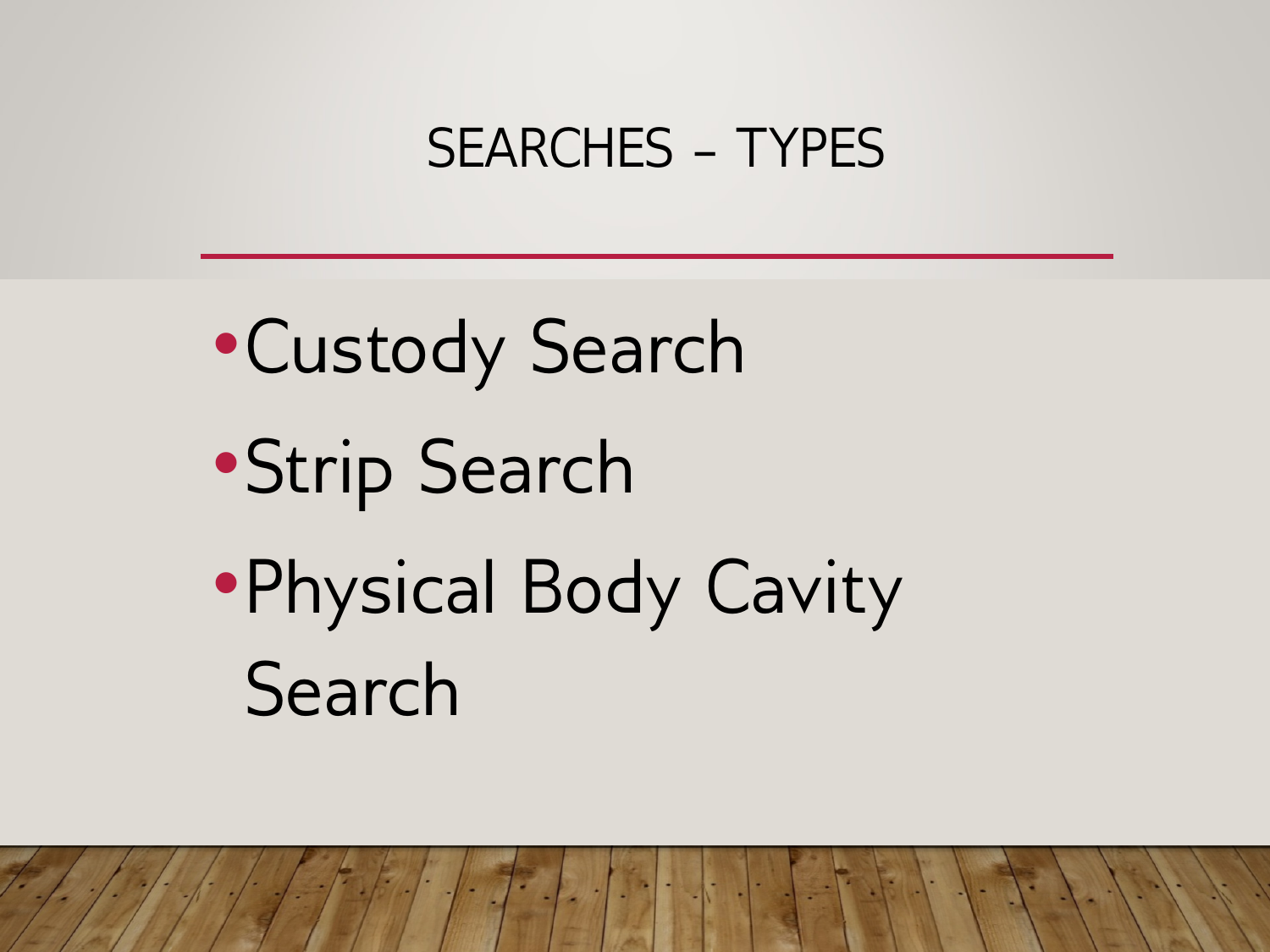

# SEARCHES – TYPES
Custody Search
Strip Search
Physical Body Cavity Search